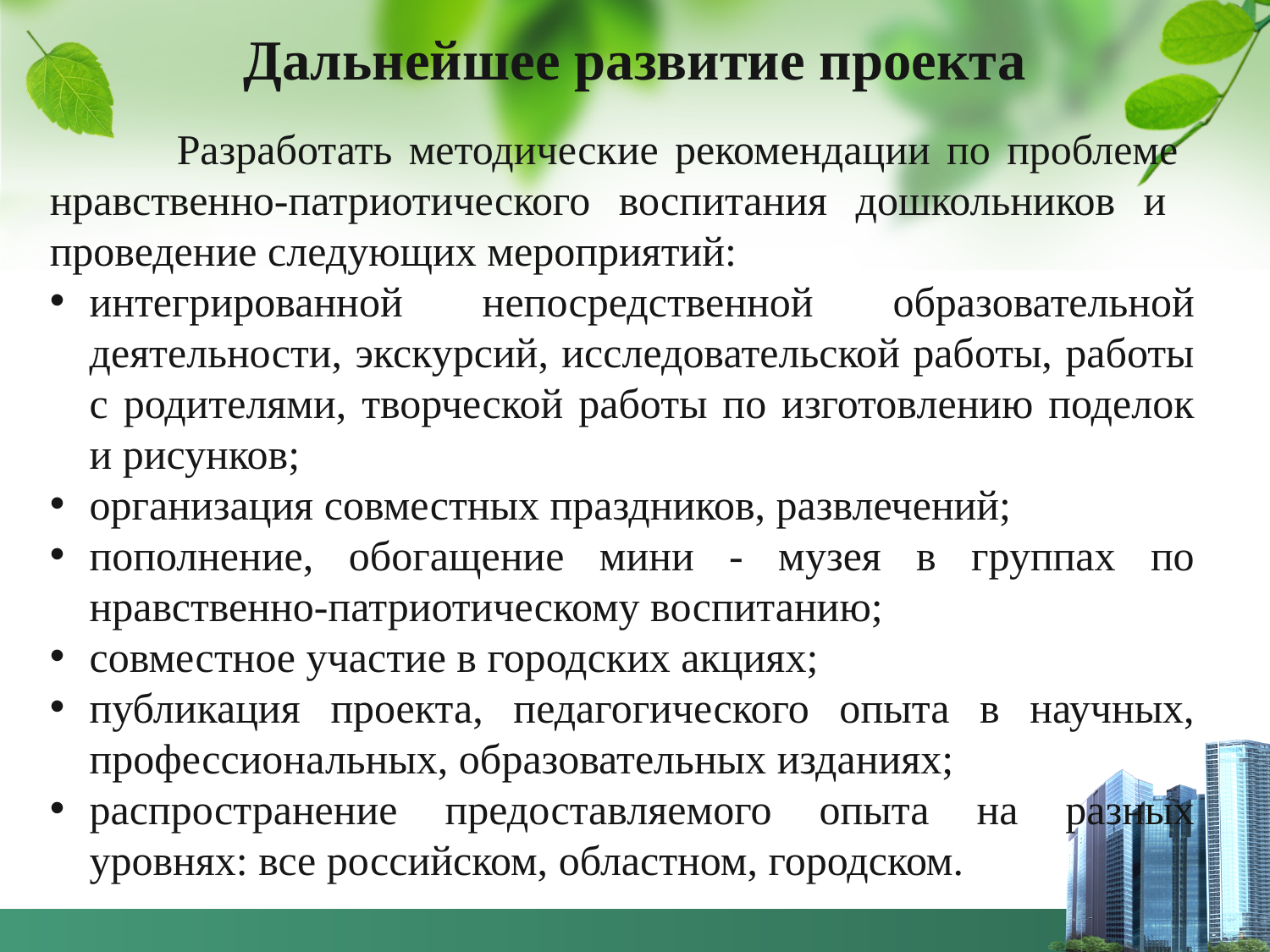

Дальнейшее развитие проекта
	Разработать методические рекомендации по проблеме  нравственно-патриотического воспитания дошкольников и  проведение следующих мероприятий:
интегрированной непосредственной образовательной деятельности, экскурсий, исследовательской работы, работы с родителями, творческой работы по изготовлению поделок и рисунков;
организация совместных праздников, развлечений;
пополнение, обогащение мини - музея в группах по нравственно-патриотическому воспитанию;
совместное участие в городских акциях;
публикация проекта, педагогического опыта в научных, профессиональных, образовательных изданиях;
распространение предоставляемого опыта на разных уровнях: все российском, областном, городском.